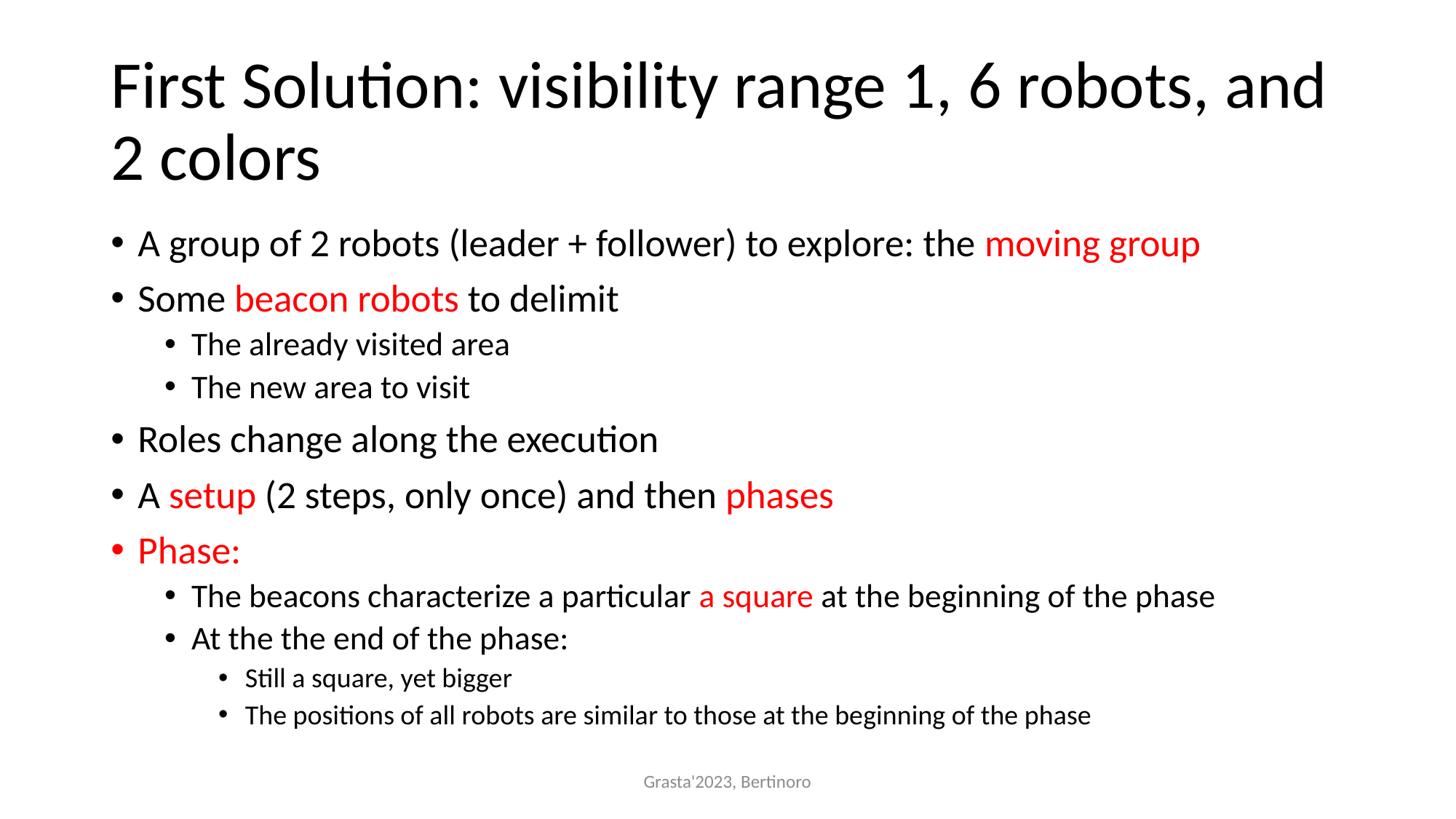

# First Solution: visibility range 1, 6 robots, and 2 colors
A group of 2 robots (leader + follower) to explore: the moving group
Some beacon robots to delimit
The already visited area
The new area to visit
Roles change along the execution
A setup (2 steps, only once) and then phases
Phase:
The beacons characterize a particular a square at the beginning of the phase
At the the end of the phase:
Still a square, yet bigger
The positions of all robots are similar to those at the beginning of the phase
Grasta'2023, Bertinoro